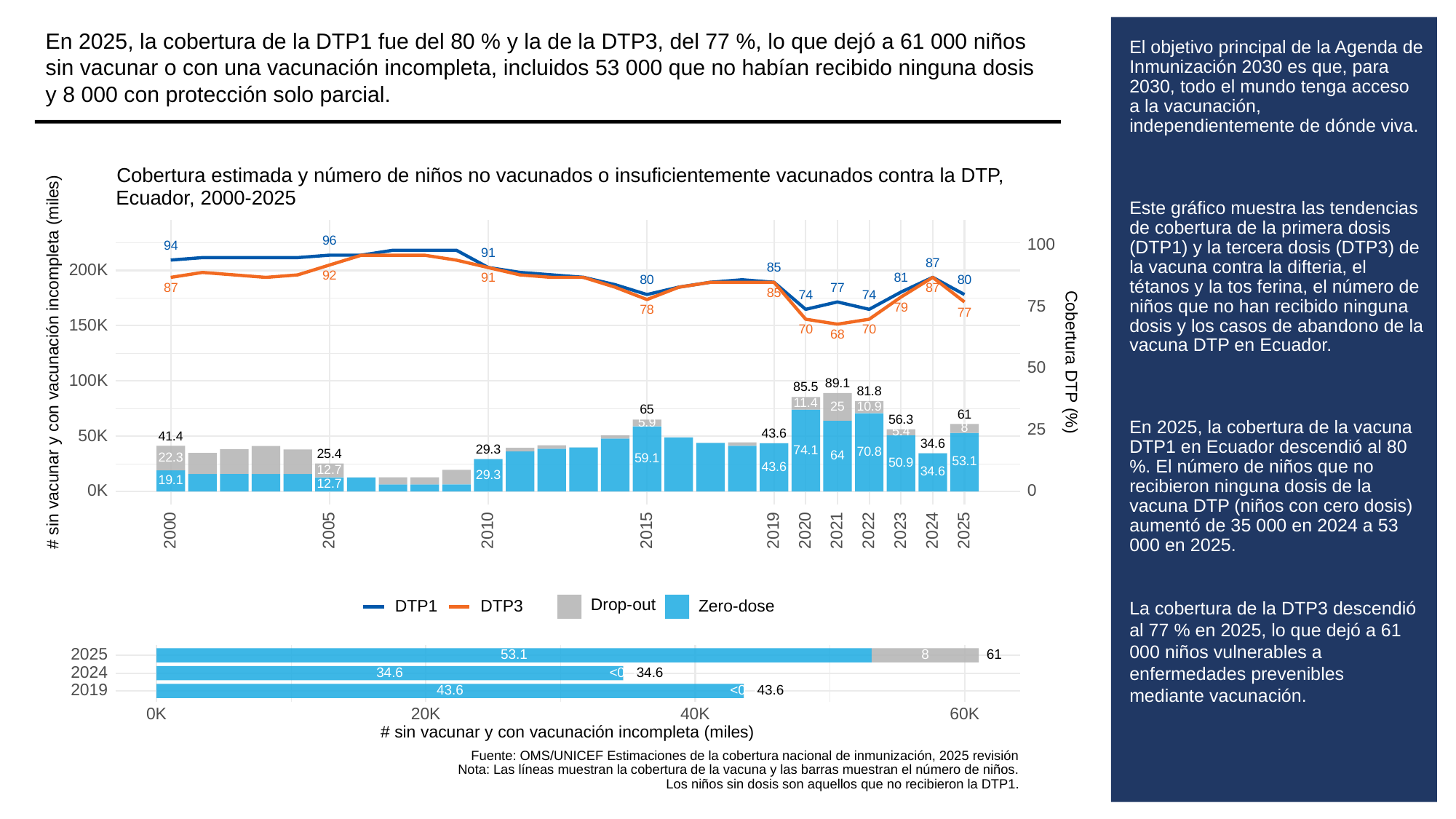

En 2025, la cobertura de la DTP1 fue del 80 % y la de la DTP3, del 77 %, lo que dejó a 61 000 niños sin vacunar o con una vacunación incompleta, incluidos 53 000 que no habían recibido ninguna dosis y 8 000 con protección solo parcial.
# El objetivo principal de la Agenda de Inmunización 2030 es que, para 2030, todo el mundo tenga acceso a la vacunación, independientemente de dónde viva.

Este gráfico muestra las tendencias de cobertura de la primera dosis (DTP1) y la tercera dosis (DTP3) de la vacuna contra la difteria, el tétanos y la tos ferina, el número de niños que no han recibido ninguna dosis y los casos de abandono de la vacuna DTP en Ecuador.

En 2025, la cobertura de la vacuna DTP1 en Ecuador descendió al 80 %. El número de niños que no recibieron ninguna dosis de la vacuna DTP (niños con cero dosis) aumentó de 35 000 en 2024 a 53 000 en 2025.

La cobertura de la DTP3 descendió al 77 % en 2025, lo que dejó a 61 000 niños vulnerables a enfermedades prevenibles mediante vacunación.

Cobertura estimada y número de niños no vacunados o insuficientemente vacunados contra la DTP,
Ecuador, 2000-2025

96
100
94

91

87
85
200K

92
81
91
80
80
77
87
87
85
74
74

75
79
78
77
150K
70
70

68

# sin vacunar y con vacunación incompleta (miles)
Cobertura DTP (%)
50
100K
89.1

85.5
81.8

11.4

25
10.9
65

61

56.3
5.9

8
25

5.4
43.6

50K
41.4

34.6

29.3

74.1

70.8

25.4

64

22.3
59.1
53.1
50.9

43.6

12.7
34.6

29.3

19.1

12.7

0K
0

2023
2000
2005
2010
2015
2019
2020
2021
2022
2024
2025

Drop-out
DTP3
Zero-dose
DTP1

2025
53.1
8
61

2024
34.6
34.6
<0.5

2019
43.6
43.6
<0.5

0K
20K
40K
60K
# sin vacunar y con vacunación incompleta (miles)
Fuente: OMS/UNICEF Estimaciones de la cobertura nacional de inmunización, 2025 revisión
Nota: Las líneas muestran la cobertura de la vacuna y las barras muestran el número de niños.
Los niños sin dosis son aquellos que no recibieron la DTP1.